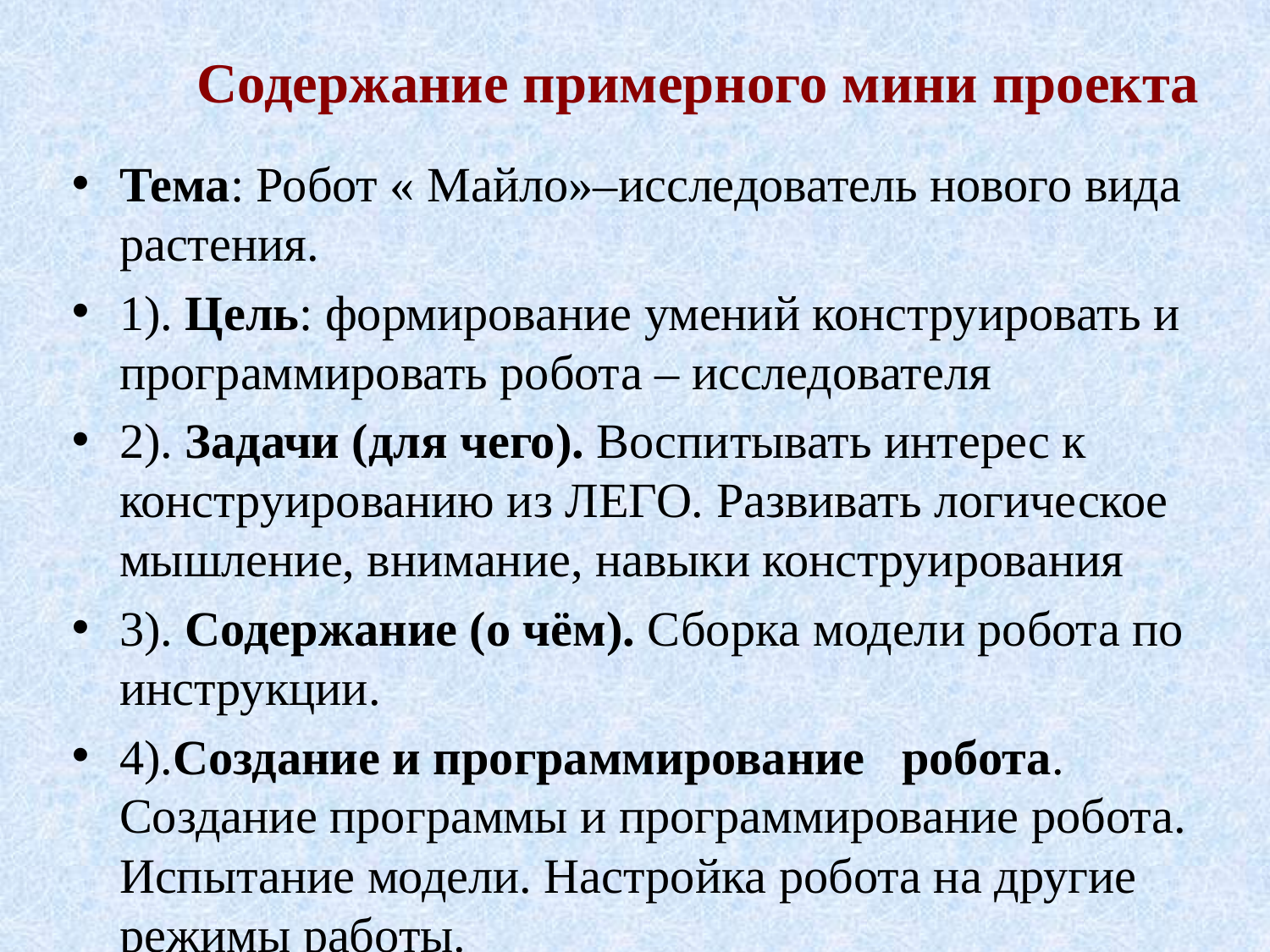

# Содержание примерного мини проекта
Тема: Робот « Майло»–исследователь нового вида растения.
1). Цель: формирование умений конструировать и программировать робота – исследователя
2). Задачи (для чего). Воспитывать интерес к конструированию из ЛЕГО. Развивать логическое мышление, внимание, навыки конструирования
3). Содержание (о чём). Сборка модели робота по инструкции.
4).Создание и программирование   робота. Создание программы и программирование робота. Испытание модели. Настройка робота на другие режимы работы.